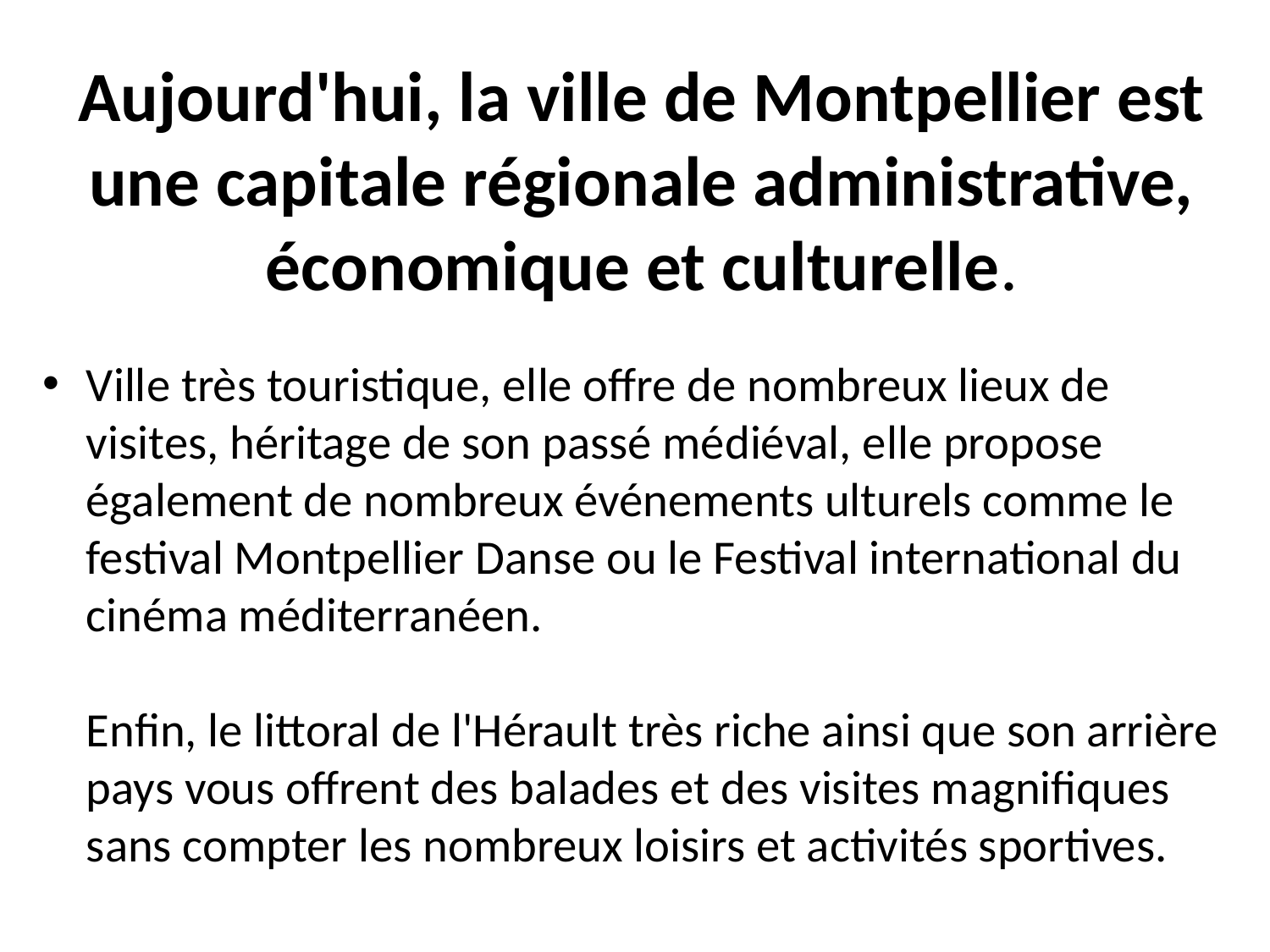

# Aujourd'hui, la ville de Montpellier est une capitale régionale administrative, économique et culturelle.
Ville très touristique, elle offre de nombreux lieux de visites, héritage de son passé médiéval, elle propose également de nombreux événements ulturels comme le festival Montpellier Danse ou le Festival international du cinéma méditerranéen.
Enfin, le littoral de l'Hérault très riche ainsi que son arrière pays vous offrent des balades et des visites magnifiques sans compter les nombreux loisirs et activités sportives.